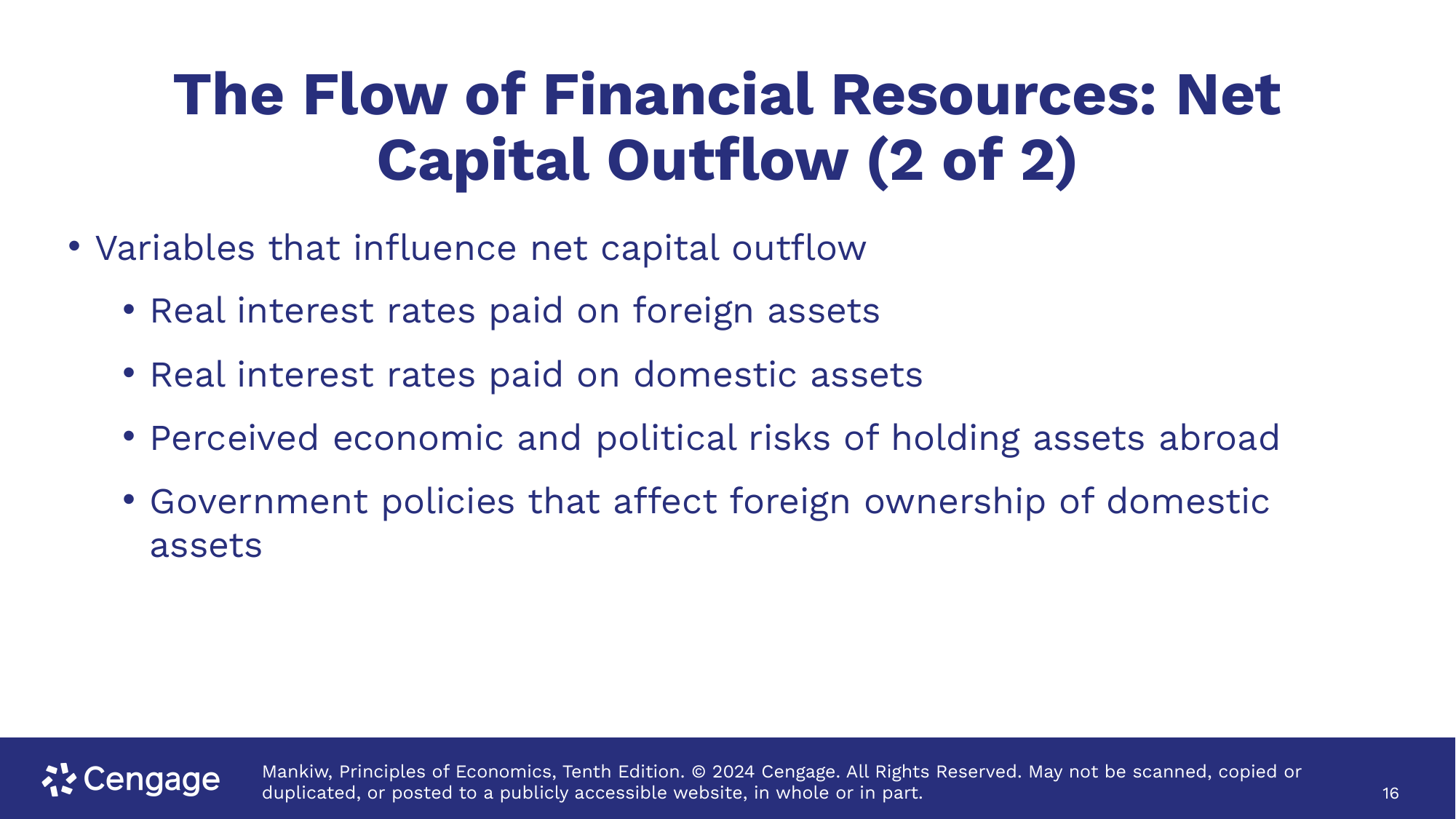

# The Flow of Financial Resources: Net Capital Outflow (2 of 2)
Variables that influence net capital outflow
Real interest rates paid on foreign assets
Real interest rates paid on domestic assets
Perceived economic and political risks of holding assets abroad
Government policies that affect foreign ownership of domestic assets